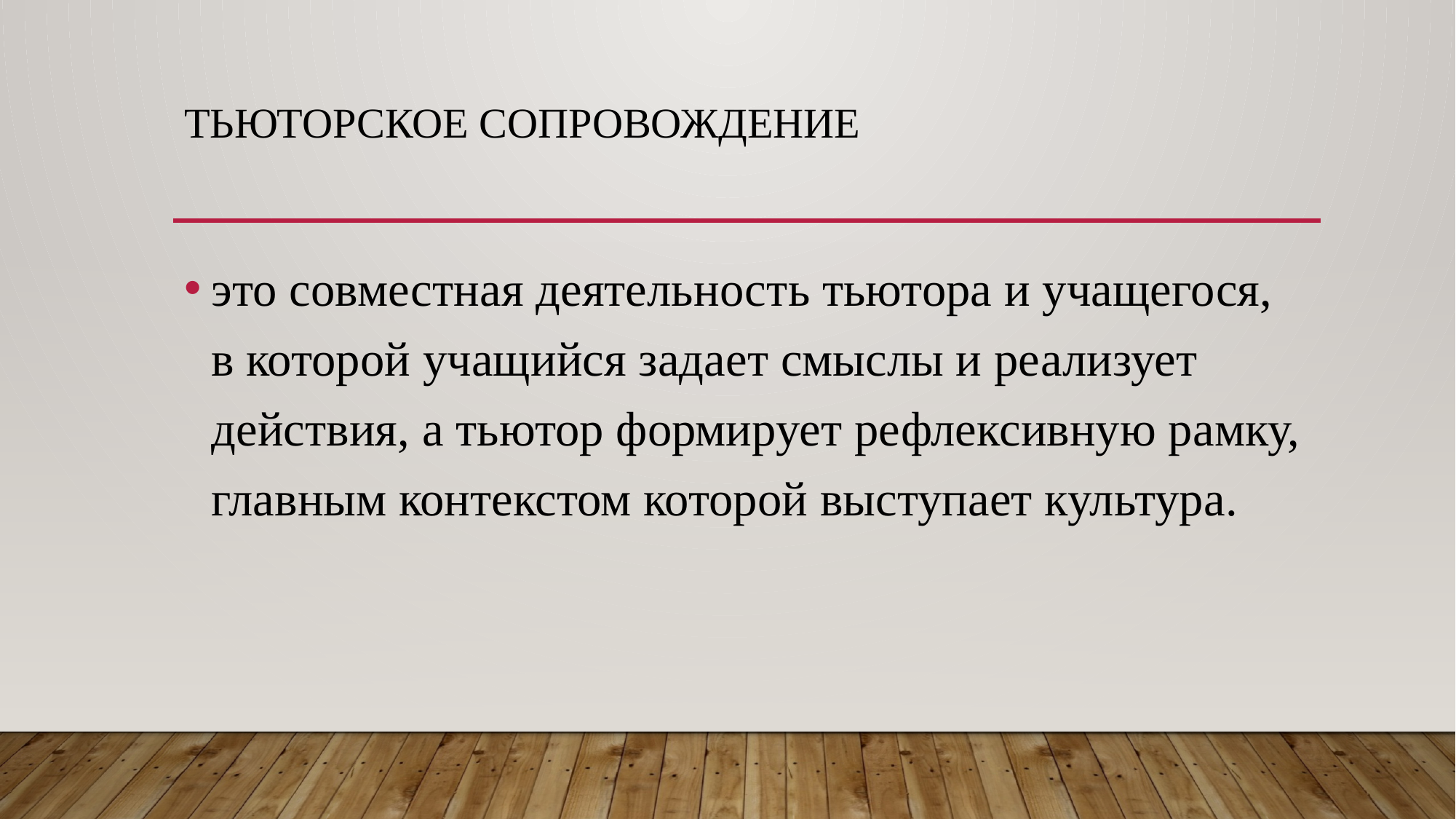

# тьюторское сопровождение
это совместная деятельность тьютора и учащегося, в которой учащийся задает смыслы и реализует действия, а тьютор формирует рефлексивную рамку, главным контекстом которой выступает культура.